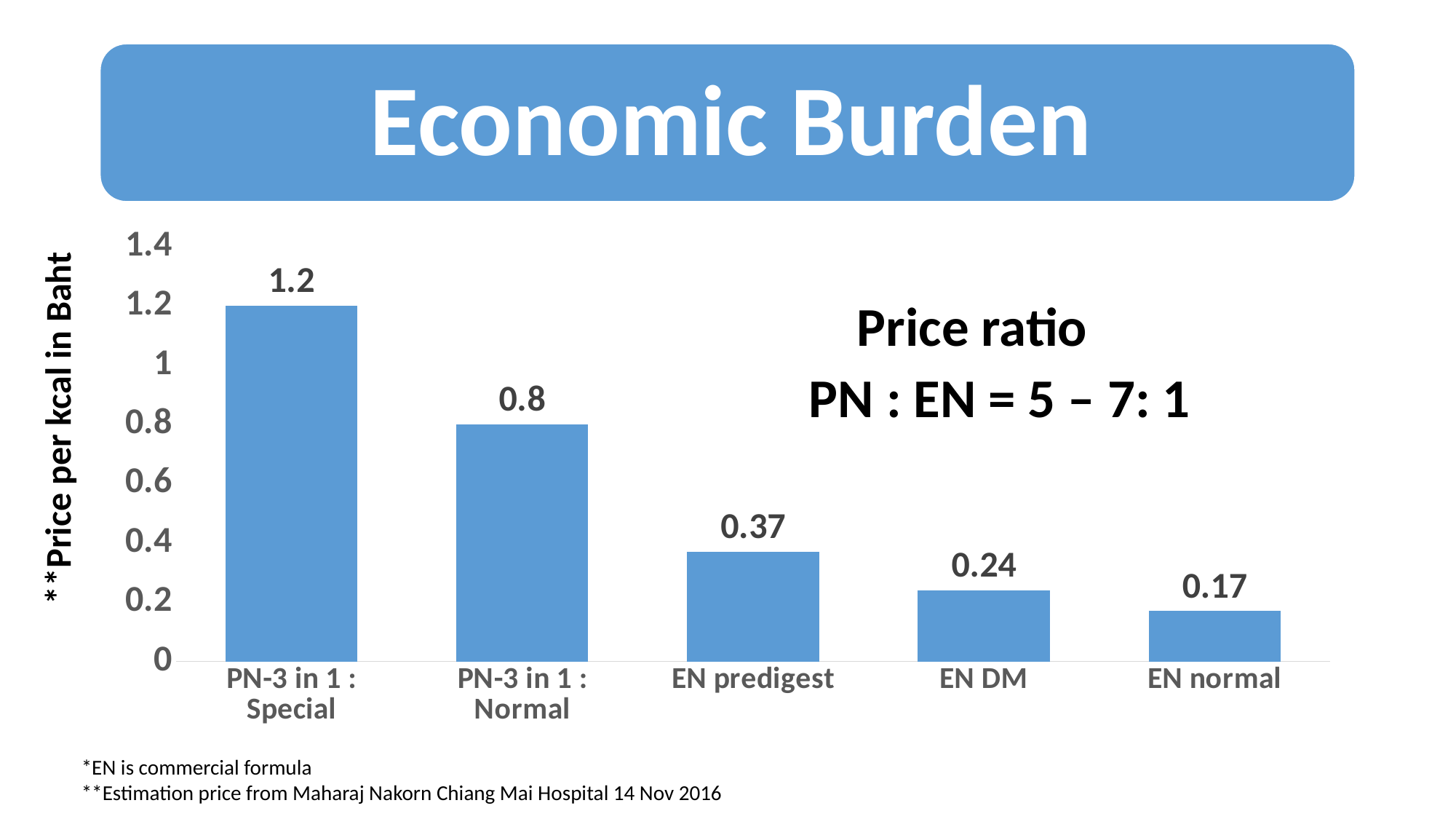

Economic Burden

### Chart

| Category | Series 1 |
|---|---|
| PN-3 in 1 : Special | 1.2 |
| PN-3 in 1 : Normal | 0.8 |
| EN predigest | 0.37 |
| EN DM | 0.24 |
| EN normal | 0.17 |
Price ratio
PN : EN = 5 – 7: 1
**Price per kcal in Baht
*EN is commercial formula
**Estimation price from Maharaj Nakorn Chiang Mai Hospital 14 Nov 2016